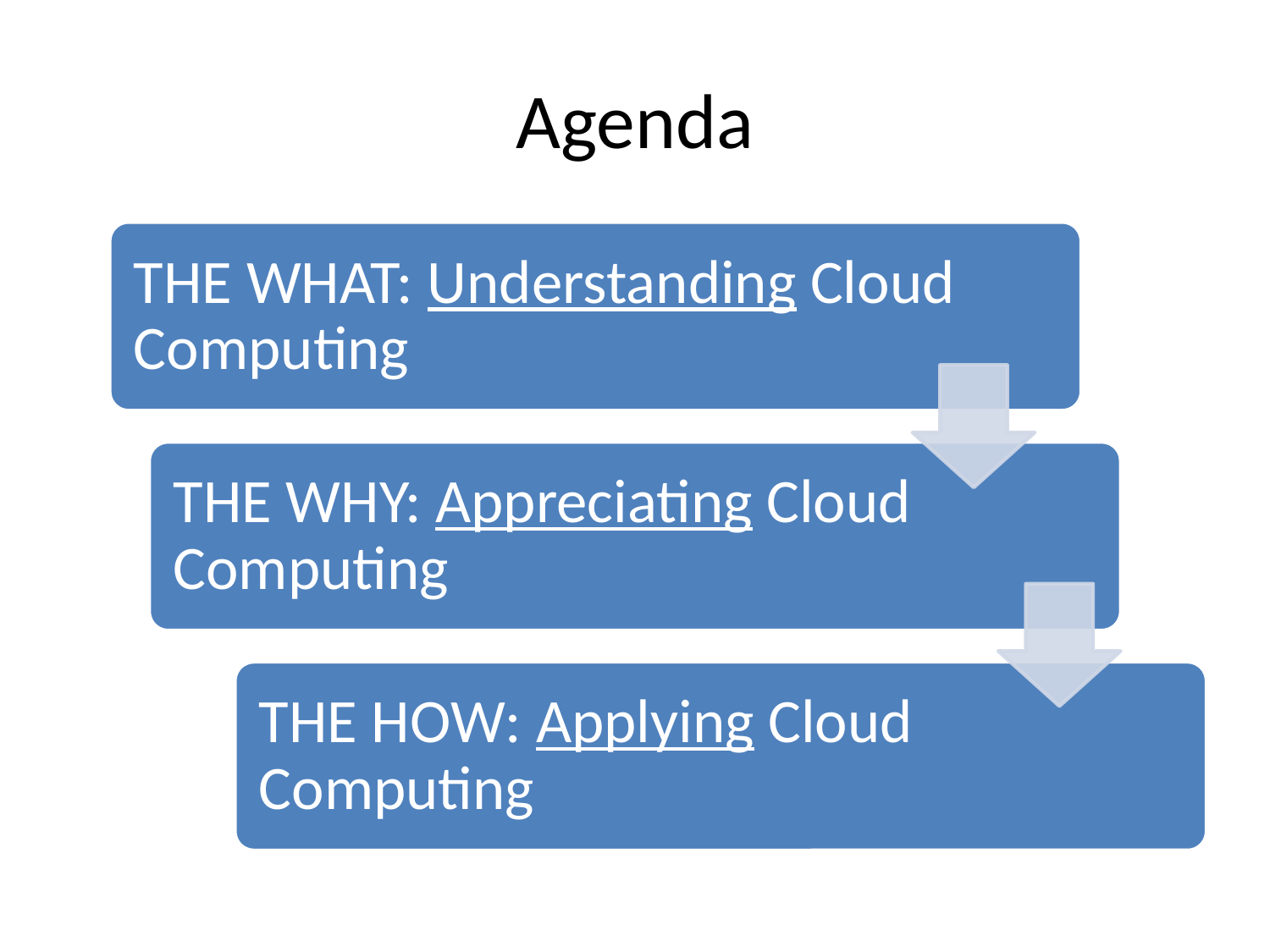

# Agenda
THE WHAT: Understanding Cloud Computing
THE WHY: Appreciating Cloud Computing
THE HOW: Applying Cloud Computing